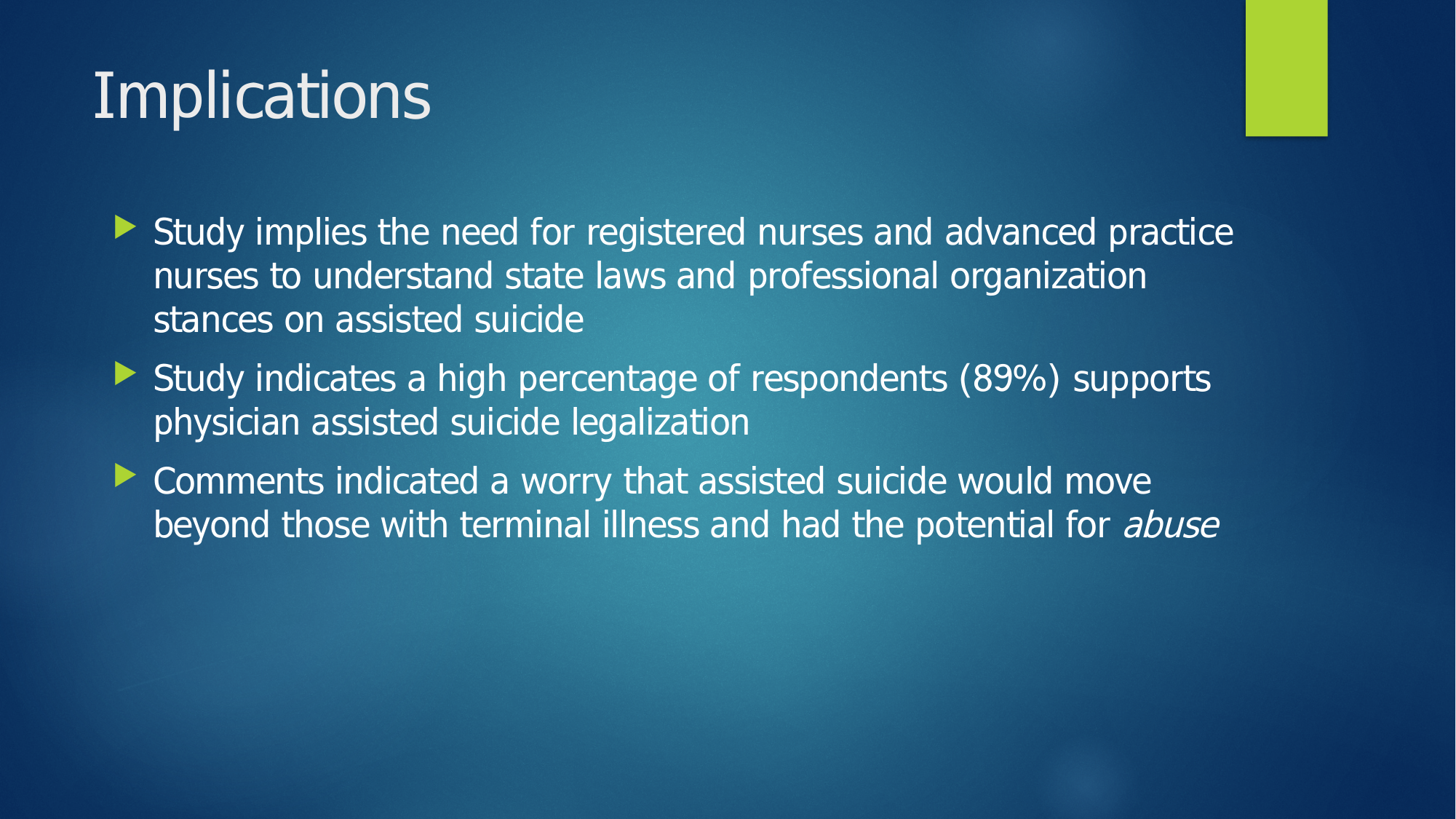

# Implications
Study implies the need for registered nurses and advanced practice nurses to understand state laws and professional organization stances on assisted suicide
Study indicates a high percentage of respondents (89%) supports physician assisted suicide legalization
Comments indicated a worry that assisted suicide would move beyond those with terminal illness and had the potential for abuse